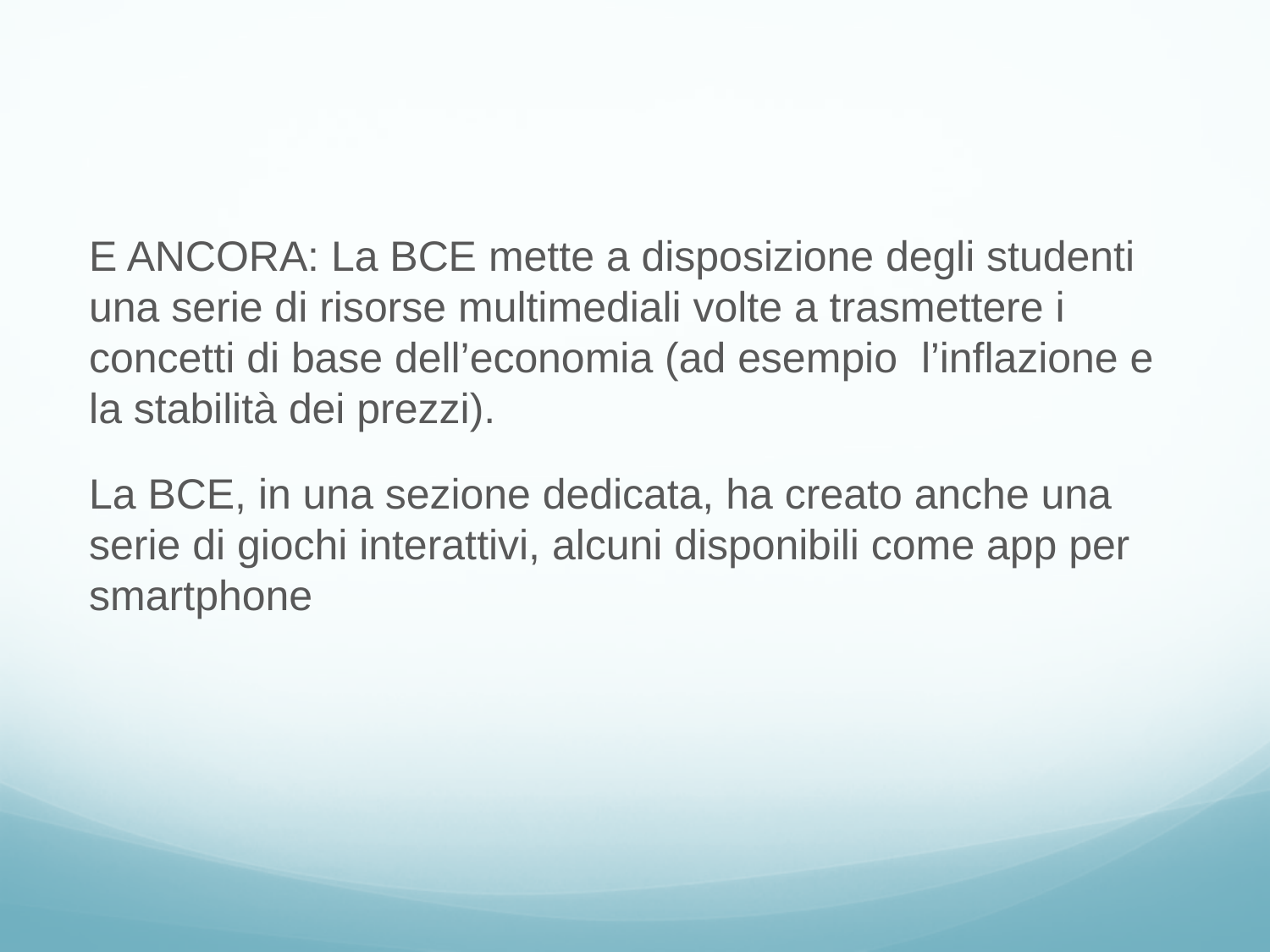

#
E ANCORA: La BCE mette a disposizione degli studenti una serie di risorse multimediali volte a trasmettere i concetti di base dell’economia (ad esempio  l’inflazione e la stabilità dei prezzi).
La BCE, in una sezione dedicata, ha creato anche una serie di giochi interattivi, alcuni disponibili come app per smartphone